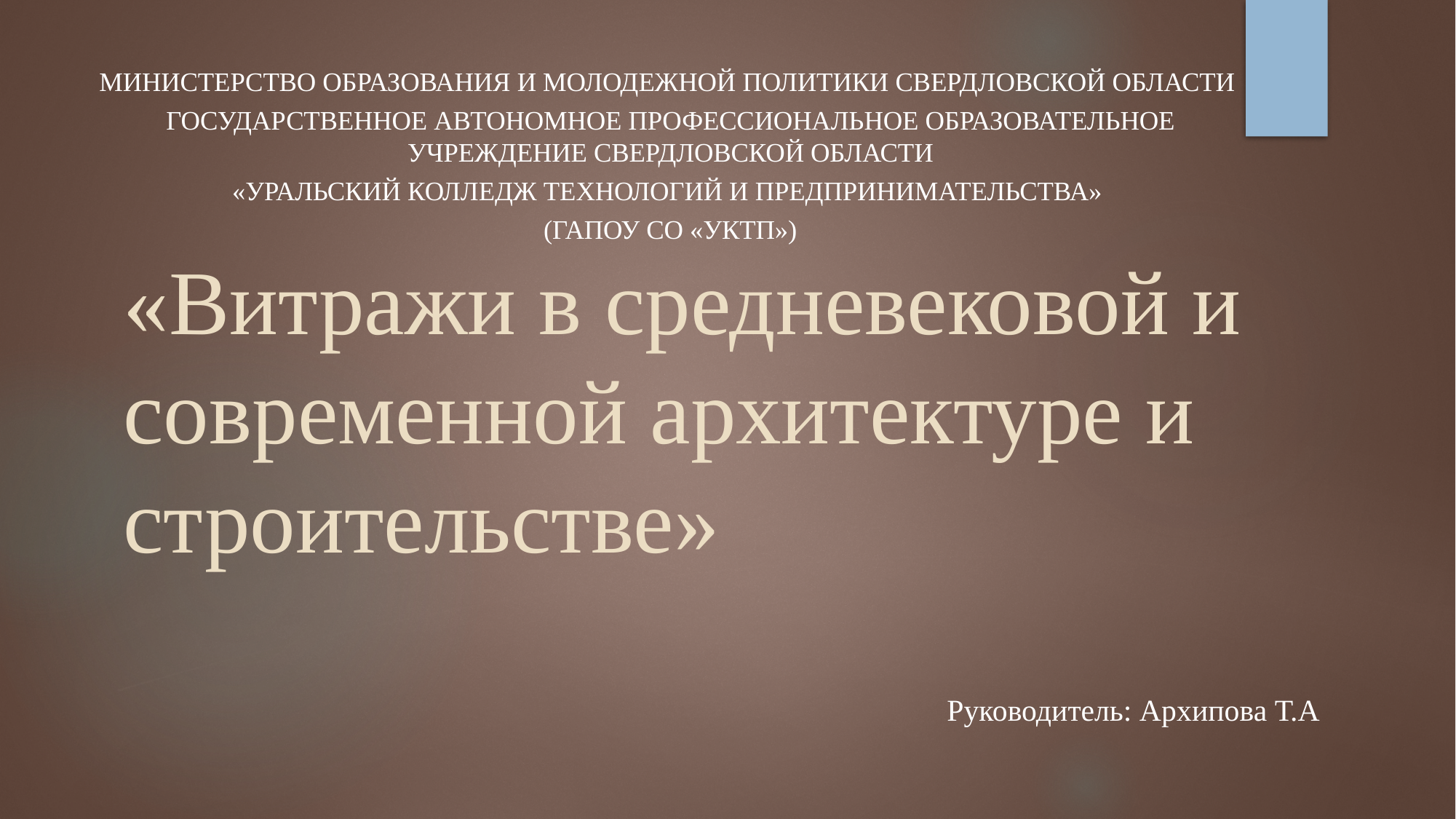

Министерство образования и молодежной политики Свердловской области
Государственное автономное профессиональное образовательное учреждение Свердловской области
«Уральский колледж технологий и предпринимательства»
(ГАПОУ СО «УКТП»)

# «Витражи в средневековой и современной архитектуре и строительстве»
Руководитель: Архипова Т.А